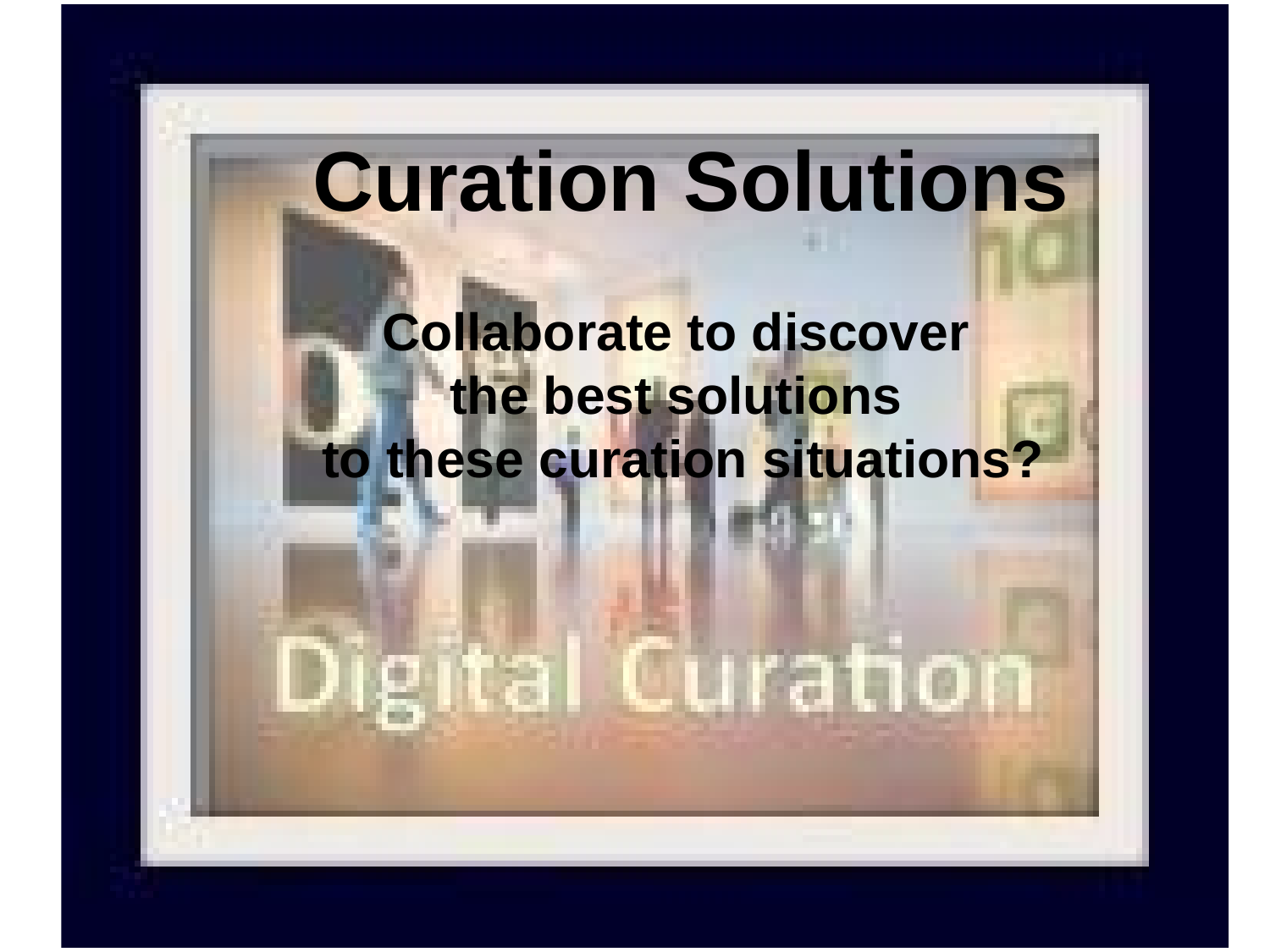

# Curation Solutions
Collaborate to discover
the best solutions
to these curation situations?